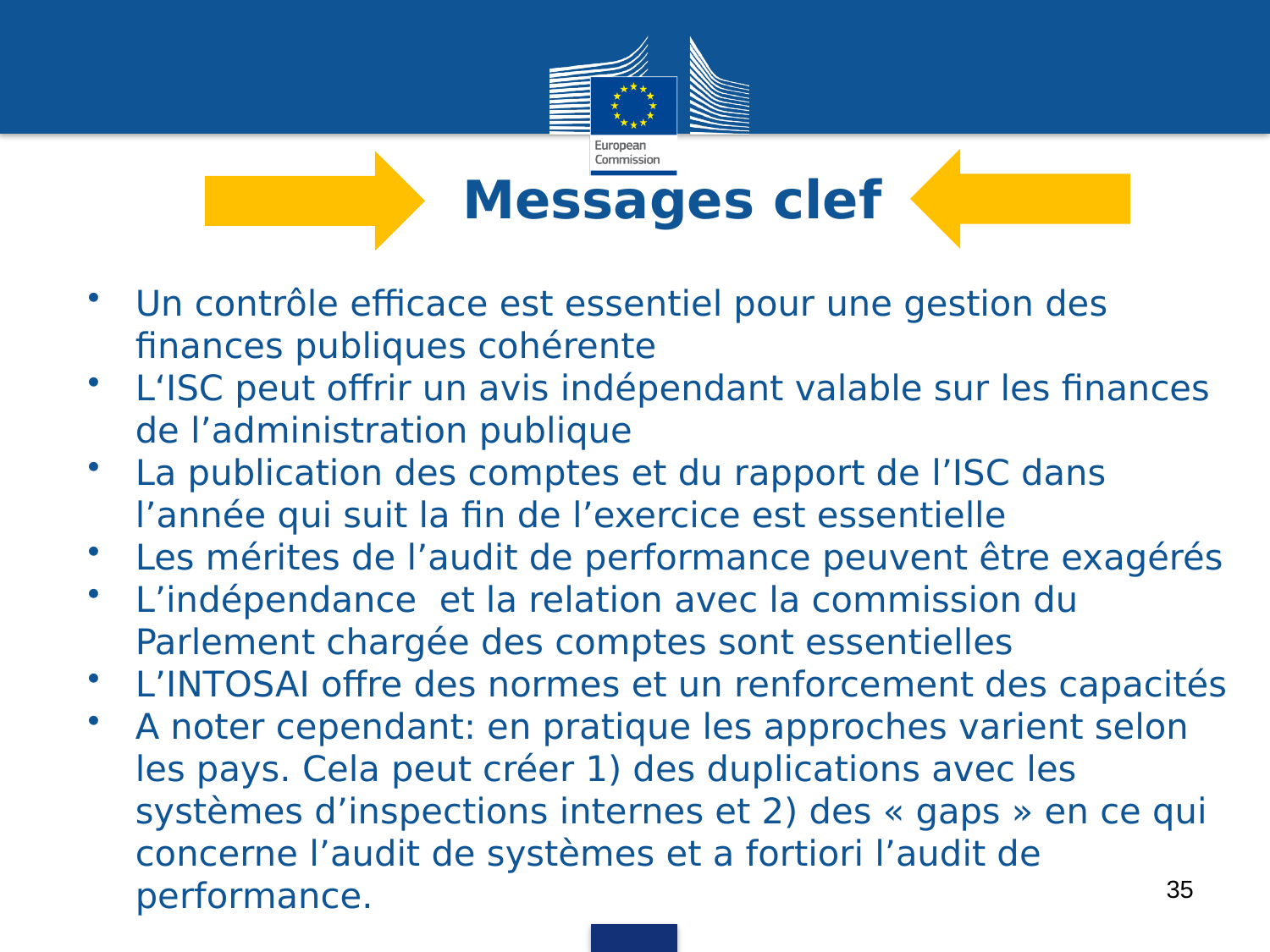

# Messages clef

Un contrôle efficace est essentiel pour une gestion des finances publiques cohérente
L‘ISC peut offrir un avis indépendant valable sur les finances de l’administration publique
La publication des comptes et du rapport de l’ISC dans l’année qui suit la fin de l’exercice est essentielle
Les mérites de l’audit de performance peuvent être exagérés
L’indépendance  et la relation avec la commission du Parlement chargée des comptes sont essentielles
L’INTOSAI offre des normes et un renforcement des capacités
A noter cependant: en pratique les approches varient selon les pays. Cela peut créer 1) des duplications avec les systèmes d’inspections internes et 2) des « gaps » en ce qui concerne l’audit de systèmes et a fortiori l’audit de performance.

35